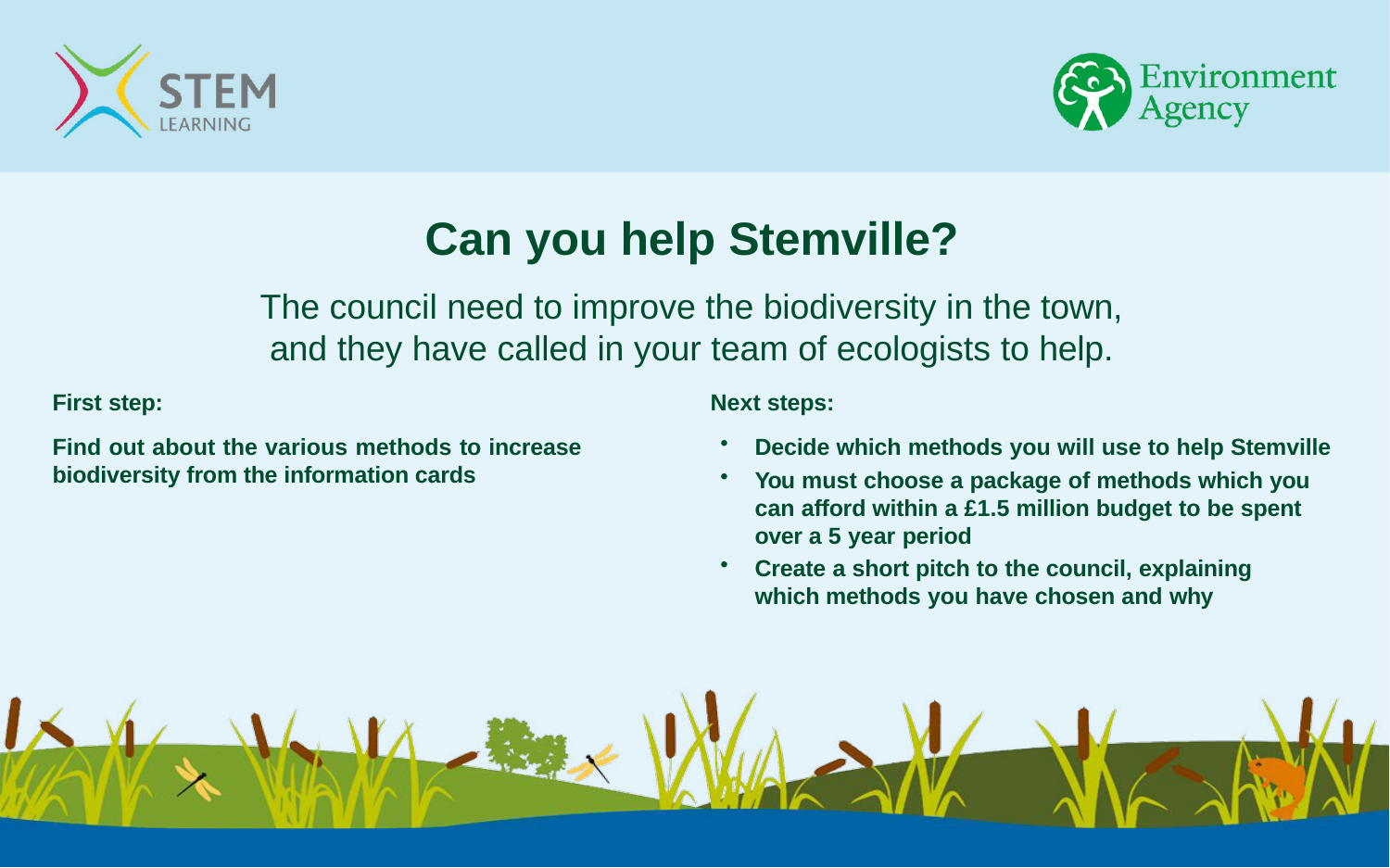

# Can you help Stemville?
The council need to improve the biodiversity in the town, and they have called in your team of ecologists to help.
Next steps:
First step:
Decide which methods you will use to help Stemville
You must choose a package of methods which you can afford within a £1.5 million budget to be spent over a 5 year period
Create a short pitch to the council, explaining which methods you have chosen and why
Find out about the various methods to increase biodiversity from the information cards